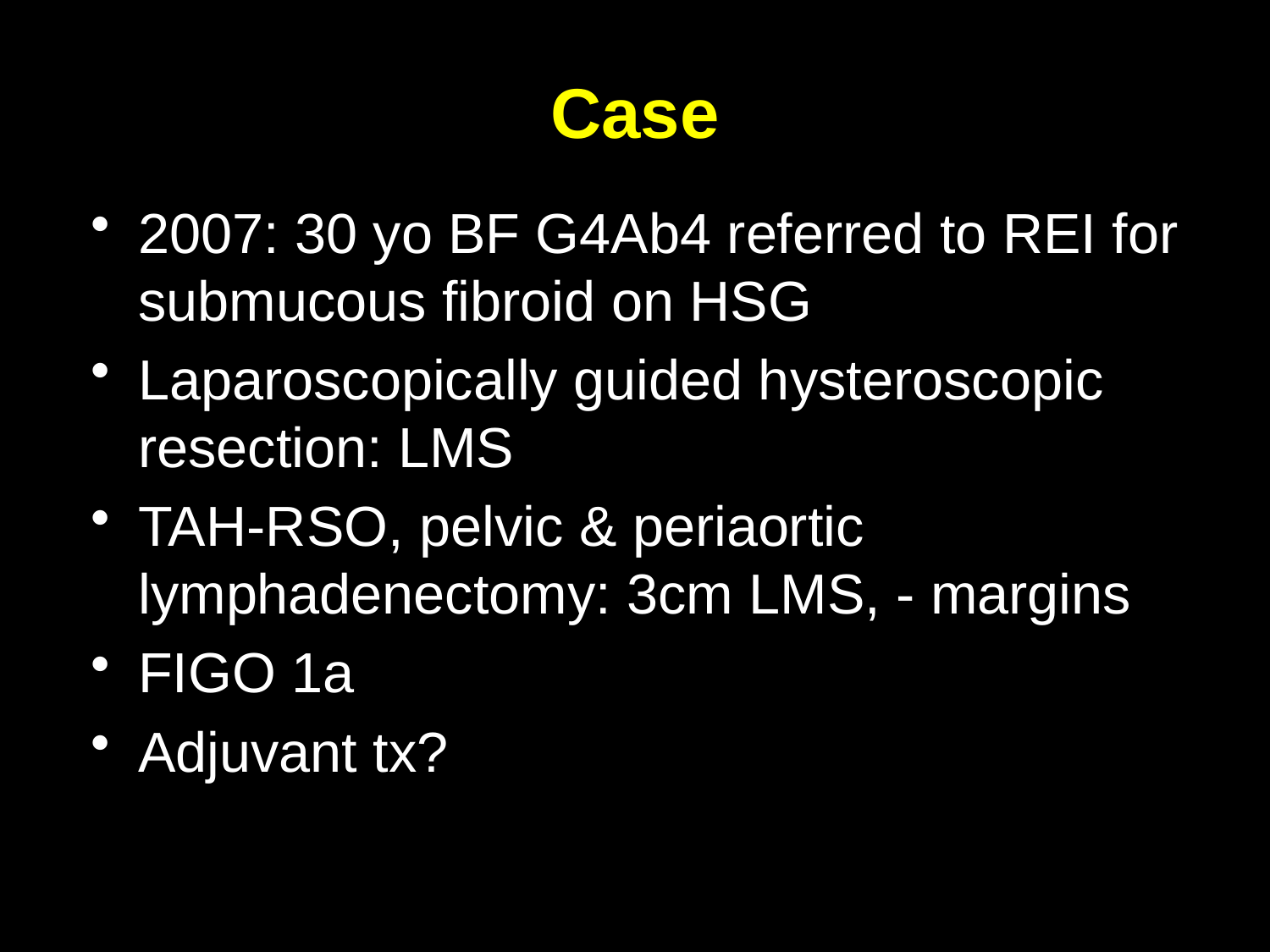

# Case
2007: 30 yo BF G4Ab4 referred to REI for submucous fibroid on HSG
Laparoscopically guided hysteroscopic resection: LMS
TAH-RSO, pelvic & periaortic lymphadenectomy: 3cm LMS, - margins
FIGO 1a
Adjuvant tx?